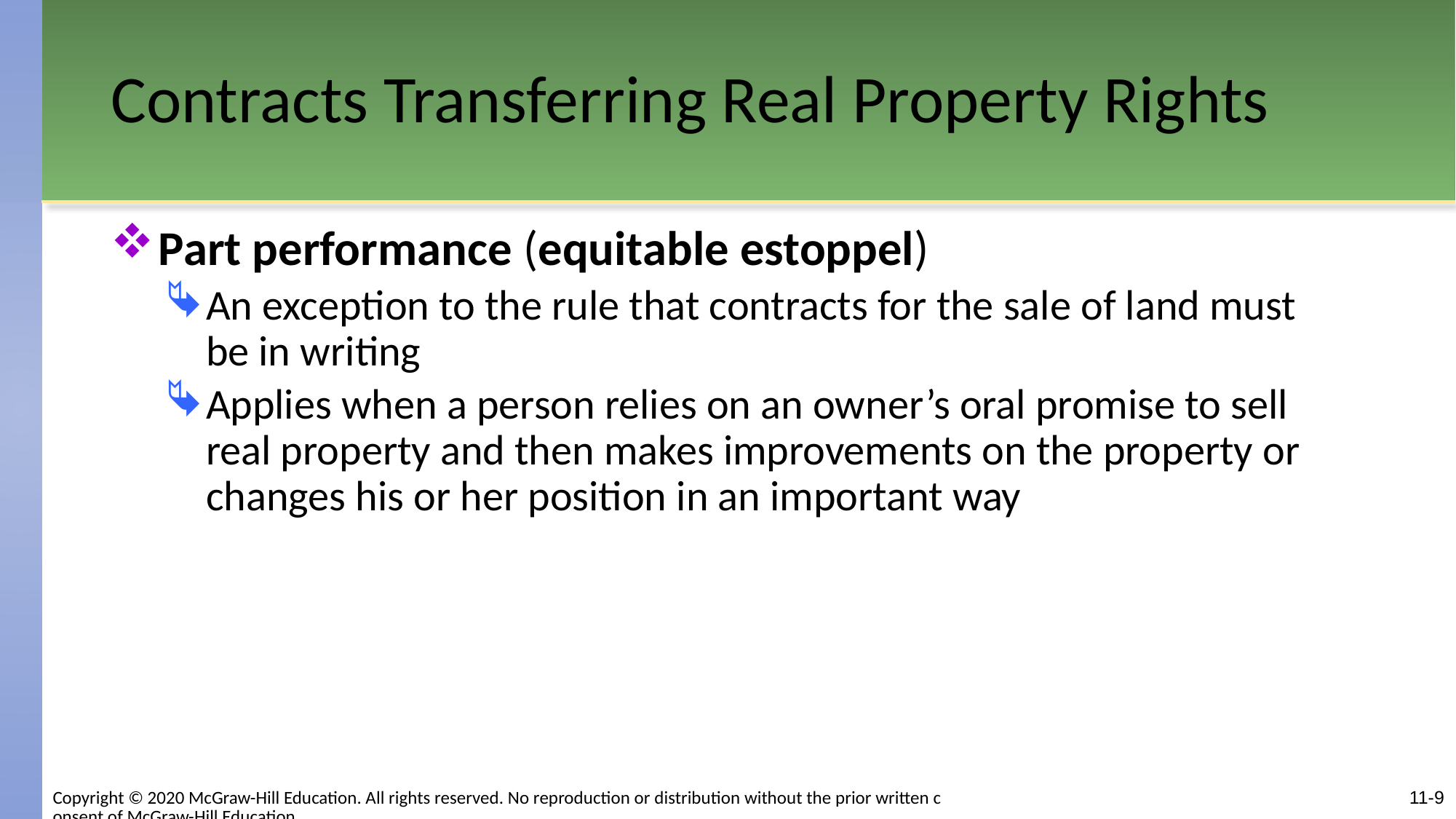

# Contracts Transferring Real Property Rights
Part performance (equitable estoppel)
An exception to the rule that contracts for the sale of land must be in writing
Applies when a person relies on an owner’s oral promise to sell real property and then makes improvements on the property or changes his or her position in an important way
Copyright © 2020 McGraw-Hill Education. All rights reserved. No reproduction or distribution without the prior written consent of McGraw-Hill Education.
11-9